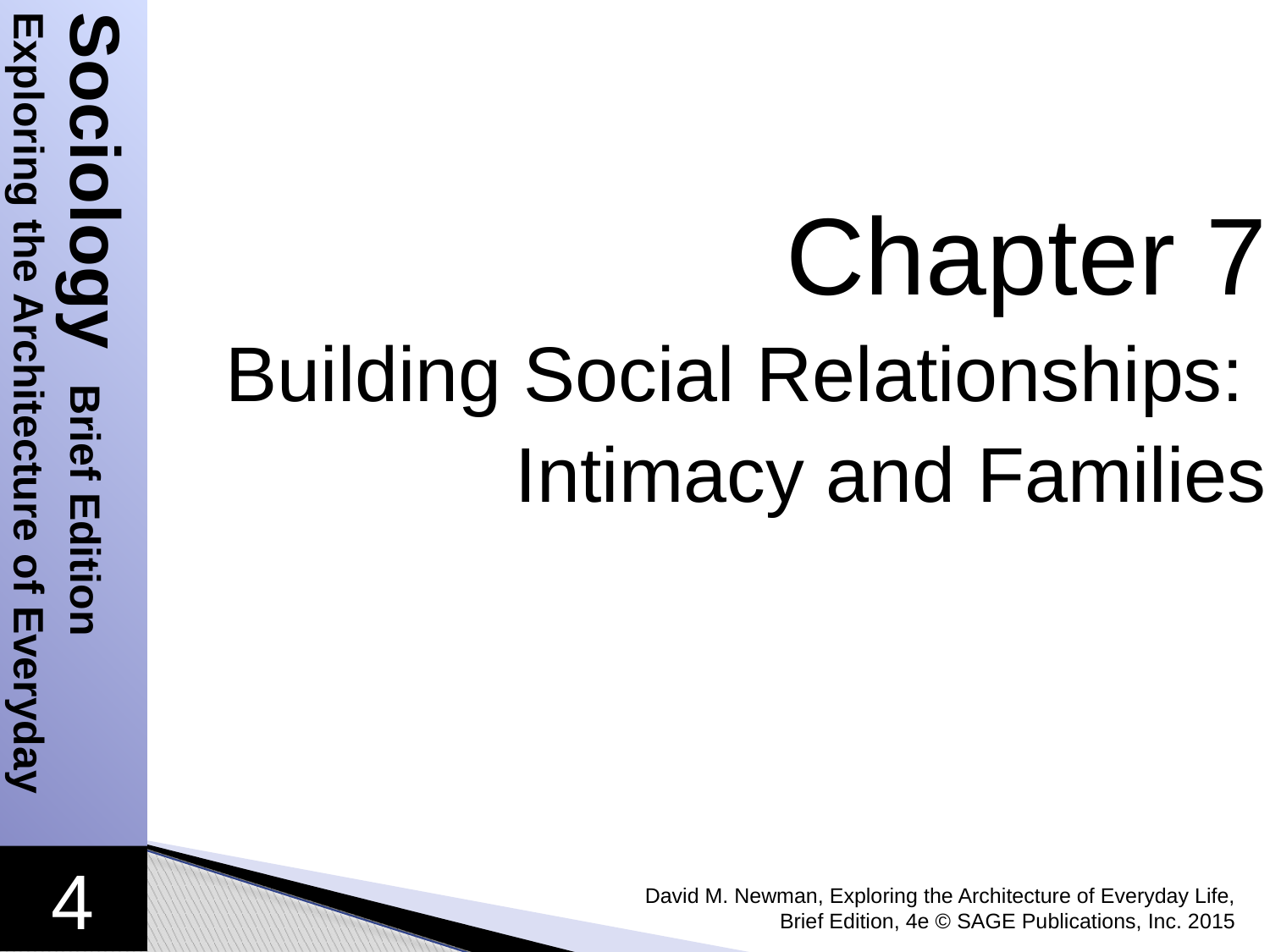

Chapter 7
Building Social Relationships:
Intimacy and Families
David M. Newman, Exploring the Architecture of Everyday Life, Brief Edition, 4e © SAGE Publications, Inc. 2015